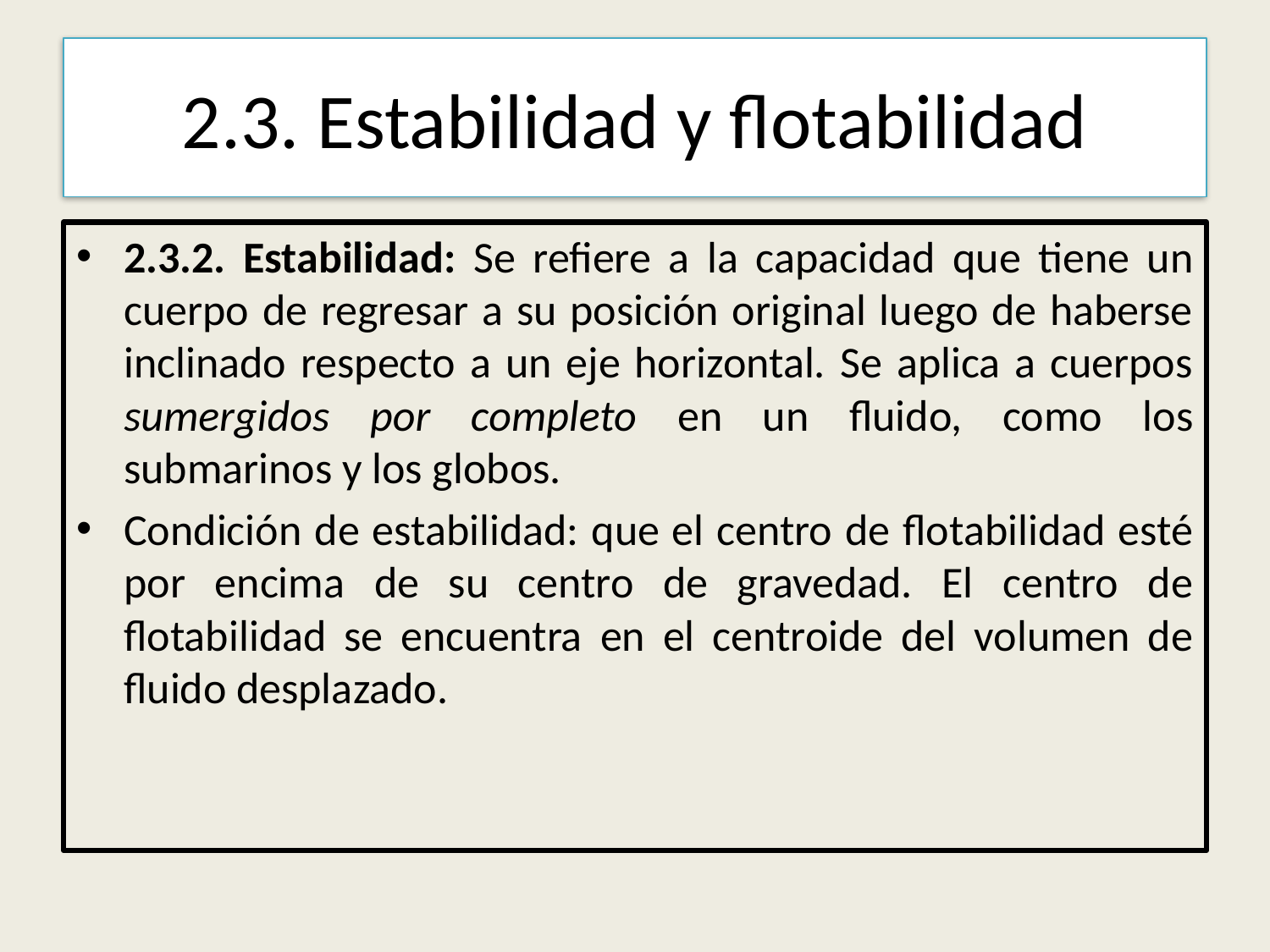

# 2.3. Estabilidad y flotabilidad
2.3.2. Estabilidad: Se refiere a la capacidad que tiene un cuerpo de regresar a su posición original luego de haberse inclinado respecto a un eje horizontal. Se aplica a cuerpos sumergidos por completo en un fluido, como los submarinos y los globos.
Condición de estabilidad: que el centro de flotabilidad esté por encima de su centro de gravedad. El centro de flotabilidad se encuentra en el centroide del volumen de fluido desplazado.